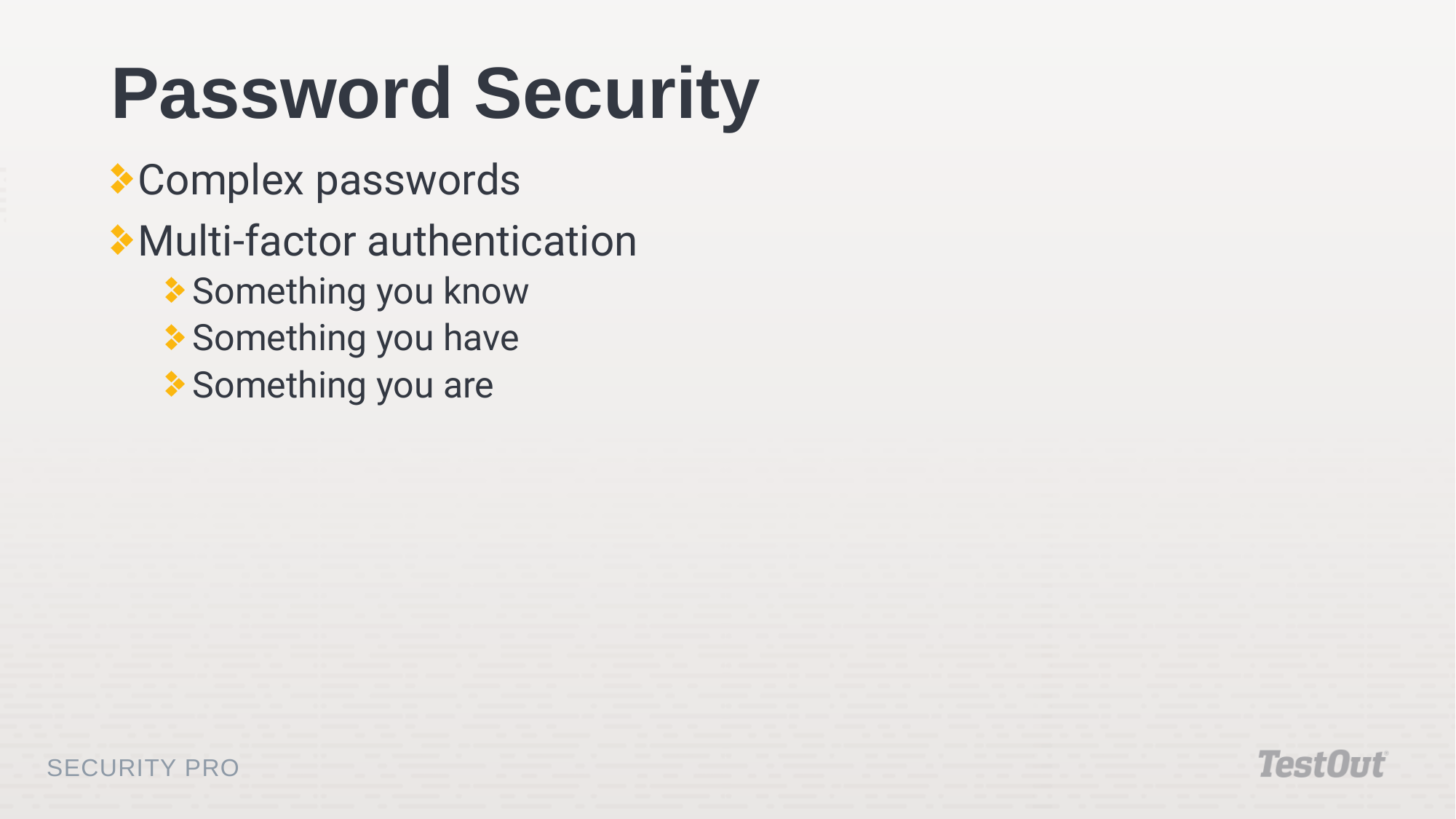

# Password Security
Complex passwords
Multi-factor authentication
Something you know
Something you have
Something you are
Security Pro